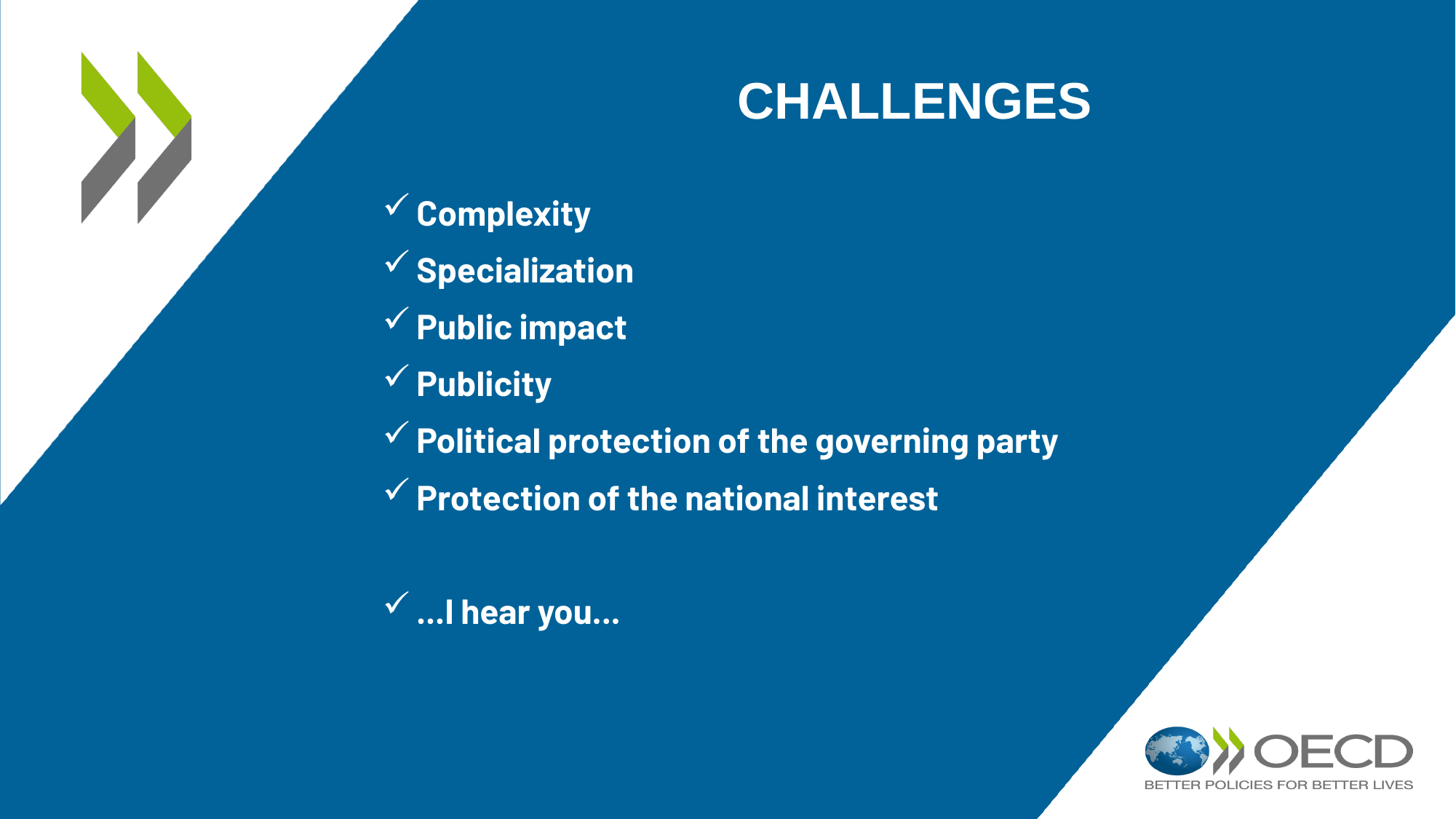

# challenges
Complexity
Specialization
Public impact
Publicity
Political protection of the governing party
Protection of the national interest

...I hear you...